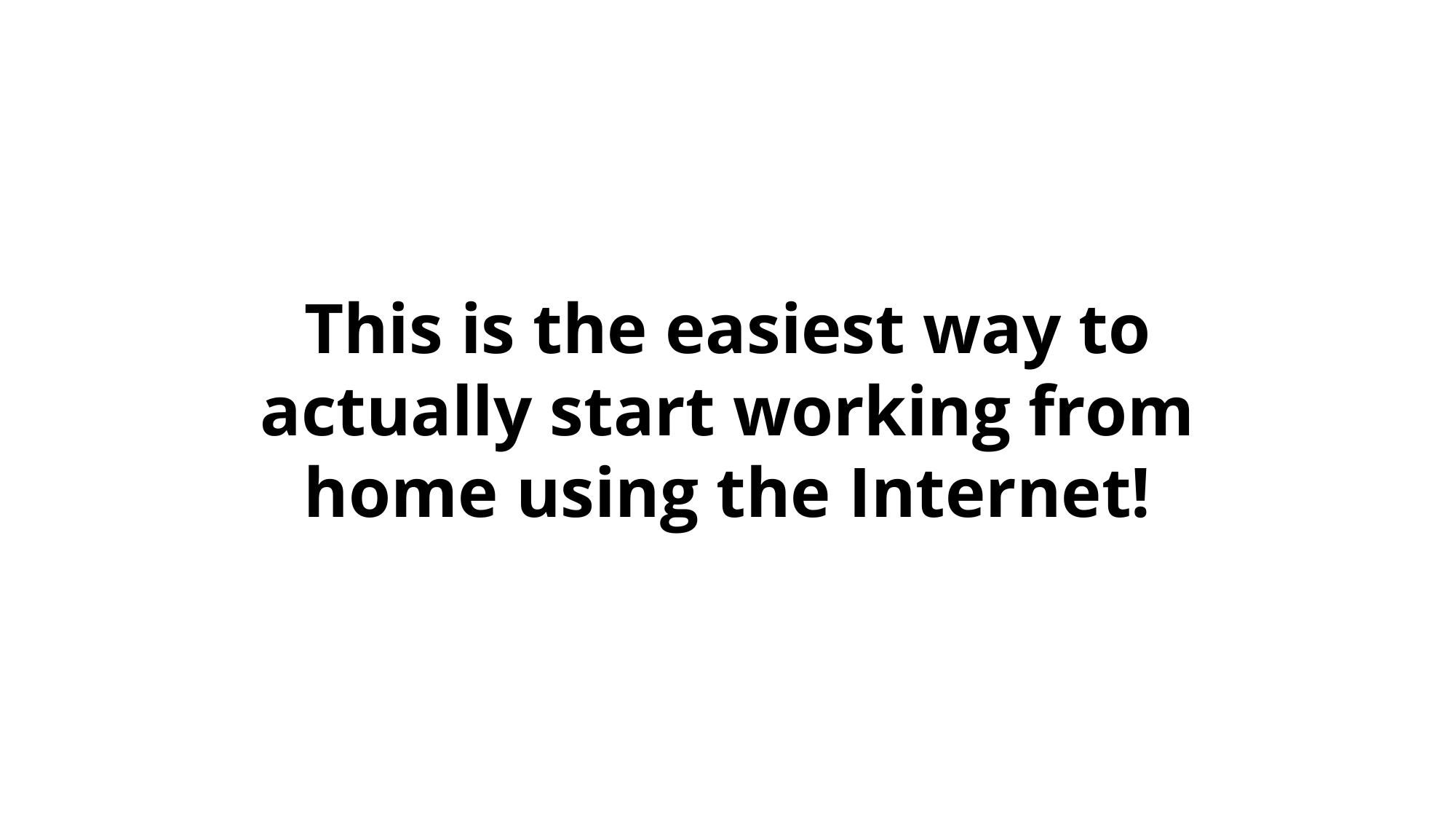

This is the easiest way to actually start working from home using the Internet!